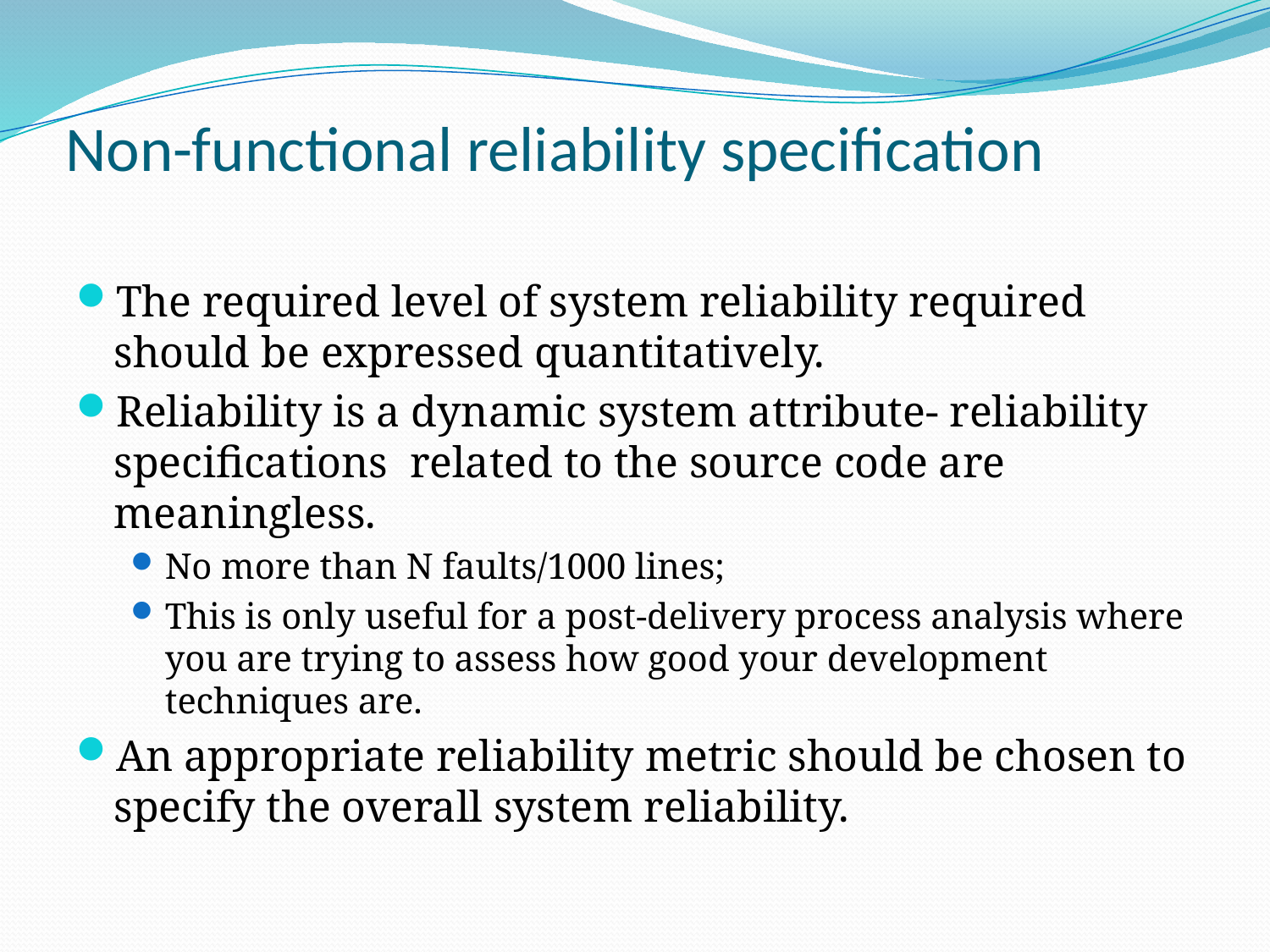

# Non-functional reliability specification
The required level of system reliability required should be expressed quantitatively.
Reliability is a dynamic system attribute- reliability specifications  related to the source code are meaningless.
No more than N faults/1000 lines;
This is only useful for a post-delivery process analysis where you are trying to assess how good your development techniques are.
An appropriate reliability metric should be chosen to specify the overall system reliability.